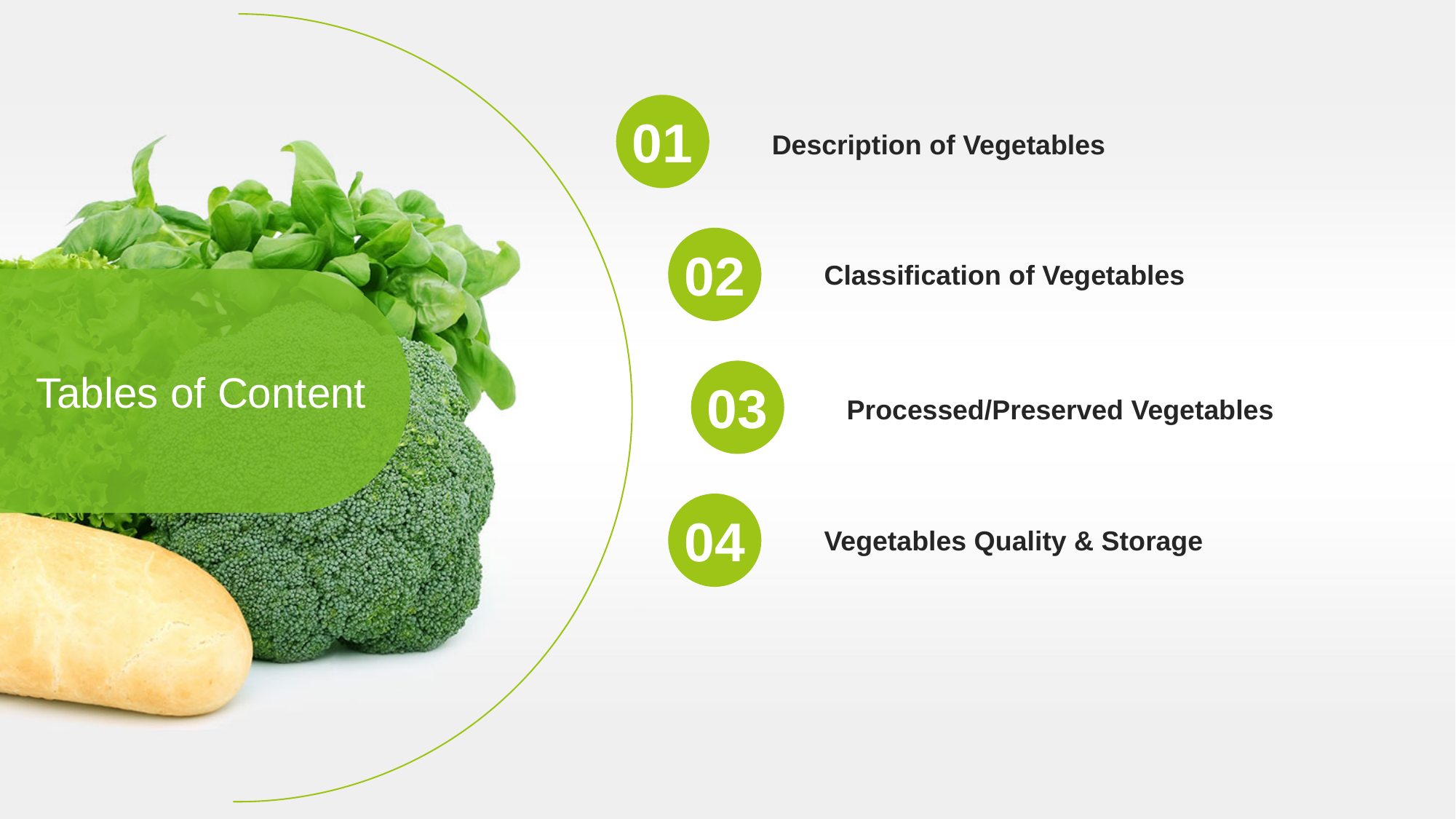

01
Description of Vegetables

02
Classification of Vegetables

Tables of Content

03
Processed/Preserved Vegetables

04
Vegetables Quality & Storage